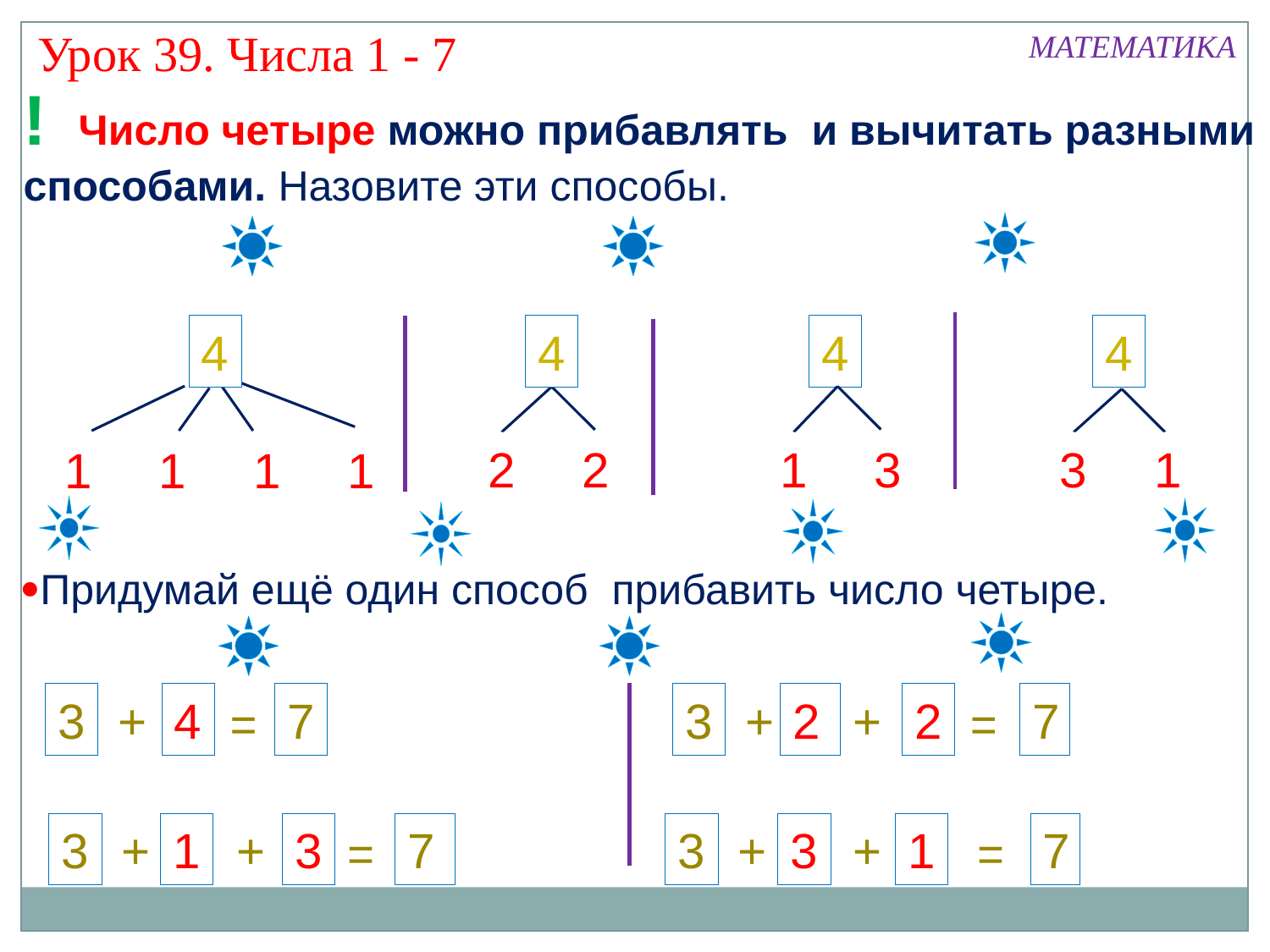

Урок 39. Числа 1 - 7
МАТЕМАТИКА
!  Число четыре можно прибавлять  и вычитать разными способами. Назовите эти способы.

4
4
4
4
2
2
1
3
3
1
1
1
1
1

•Придумай ещё один способ  прибавить число четыре.

3
+
4
=
7
3
+
2
+
2
=
7
3
+
1
+
3
=
7
3
+
3
+
1
=
7